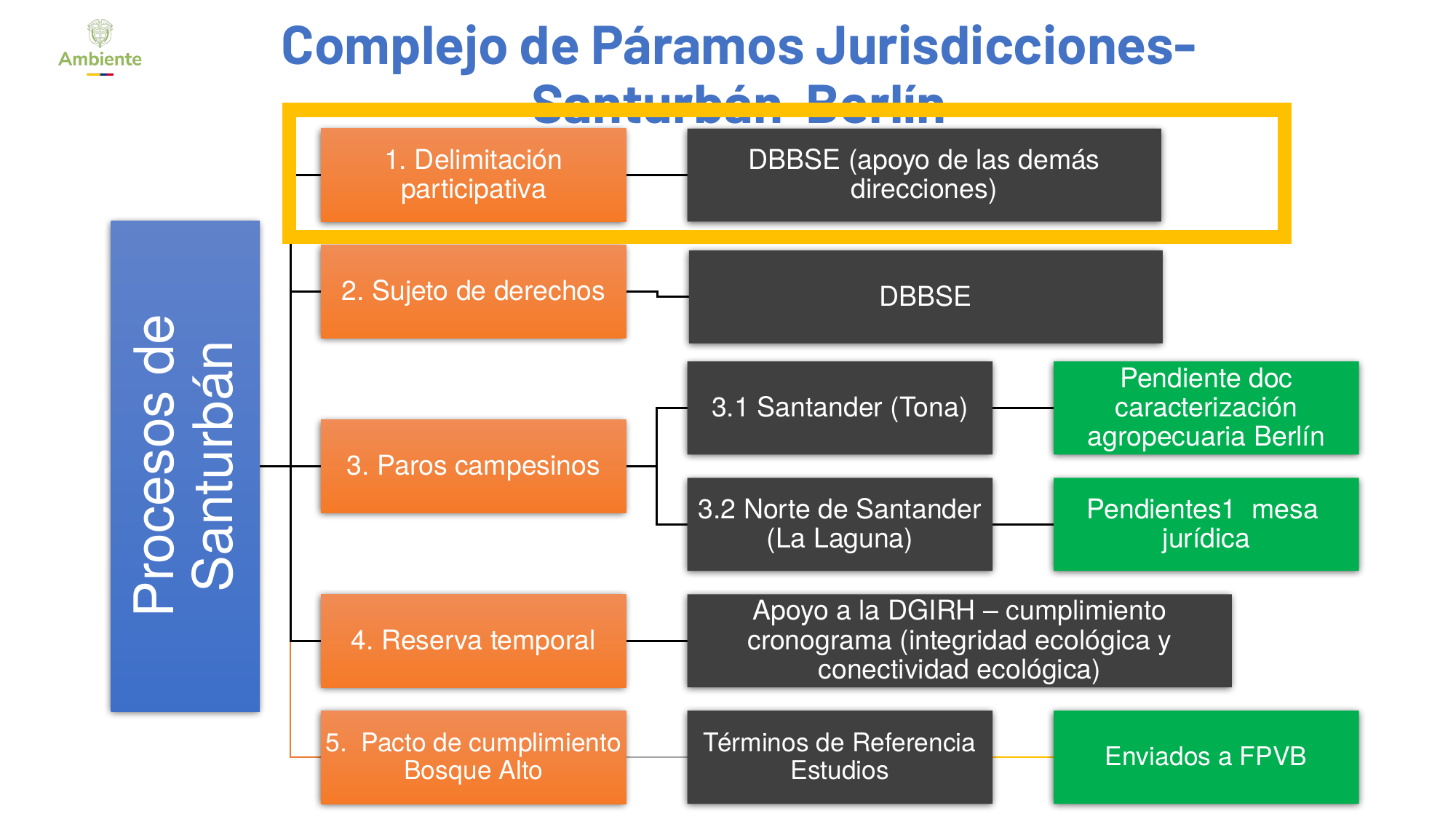

Complejo de Páramos Jurisdicciones-Santurbán-Berlín

Procesos de Santurbán
1. Delimitación participativa
DBBSE (apoyo de las demás direcciones)
2. Sujeto de derechos
DBBSE
3. Paros campesinos
3.1 Santander (Tona)
Pendiente doc caracterización agropecuaria Berlín
3.2 Norte de Santander (La Laguna)
Pendientes1  mesa  jurídica
4. Reserva temporal
Apoyo a la DGIRH – cumplimiento cronograma (integridad ecológica y conectividad ecológica)
5.  Pacto de cumplimiento Bosque Alto
Términos de Referencia Estudios
Enviados a FPVB